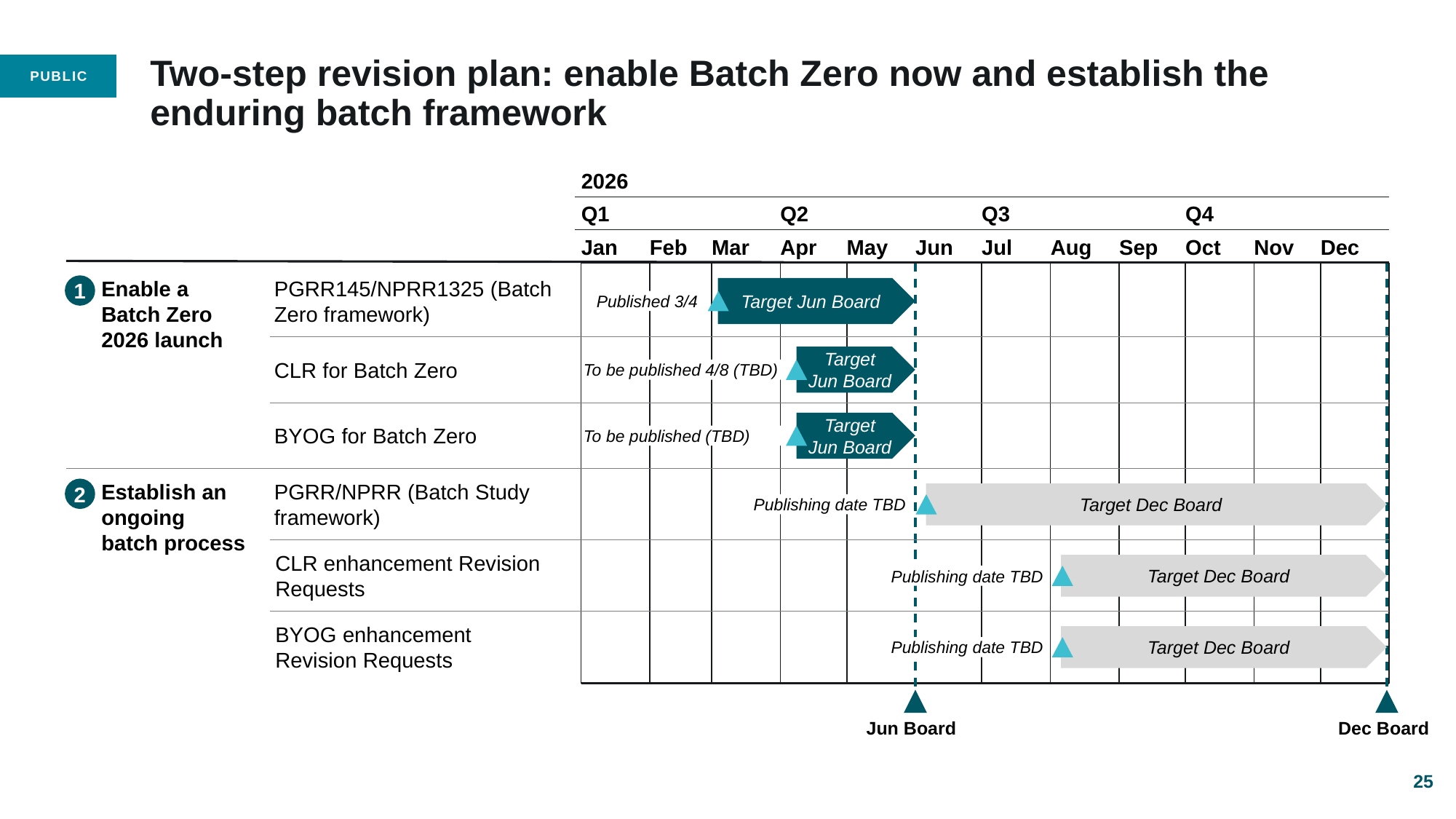

# Two-step revision plan: enable Batch Zero now and establish the enduring batch framework
2026
Q1
Q2
Q3
Q4
Jan
Feb
Mar
Apr
May
Jun
Jul
Aug
Sep
Oct
Nov
Dec
1
Enable a Batch Zero 2026 launch
PGRR145/NPRR1325 (Batch Zero framework)
Target Jun Board

Published 3/4
Target Jun Board
CLR for Batch Zero

To be published 4/8 (TBD)
Target Jun Board
BYOG for Batch Zero

To be published (TBD)
2
Establish an ongoing batch process
PGRR/NPRR (Batch Study framework)
Target Dec Board

Publishing date TBD
CLR enhancement Revision Requests
Target Dec Board

Publishing date TBD
BYOG enhancement Revision Requests
Target Dec Board

Publishing date TBD

Jun Board
Dec Board
25